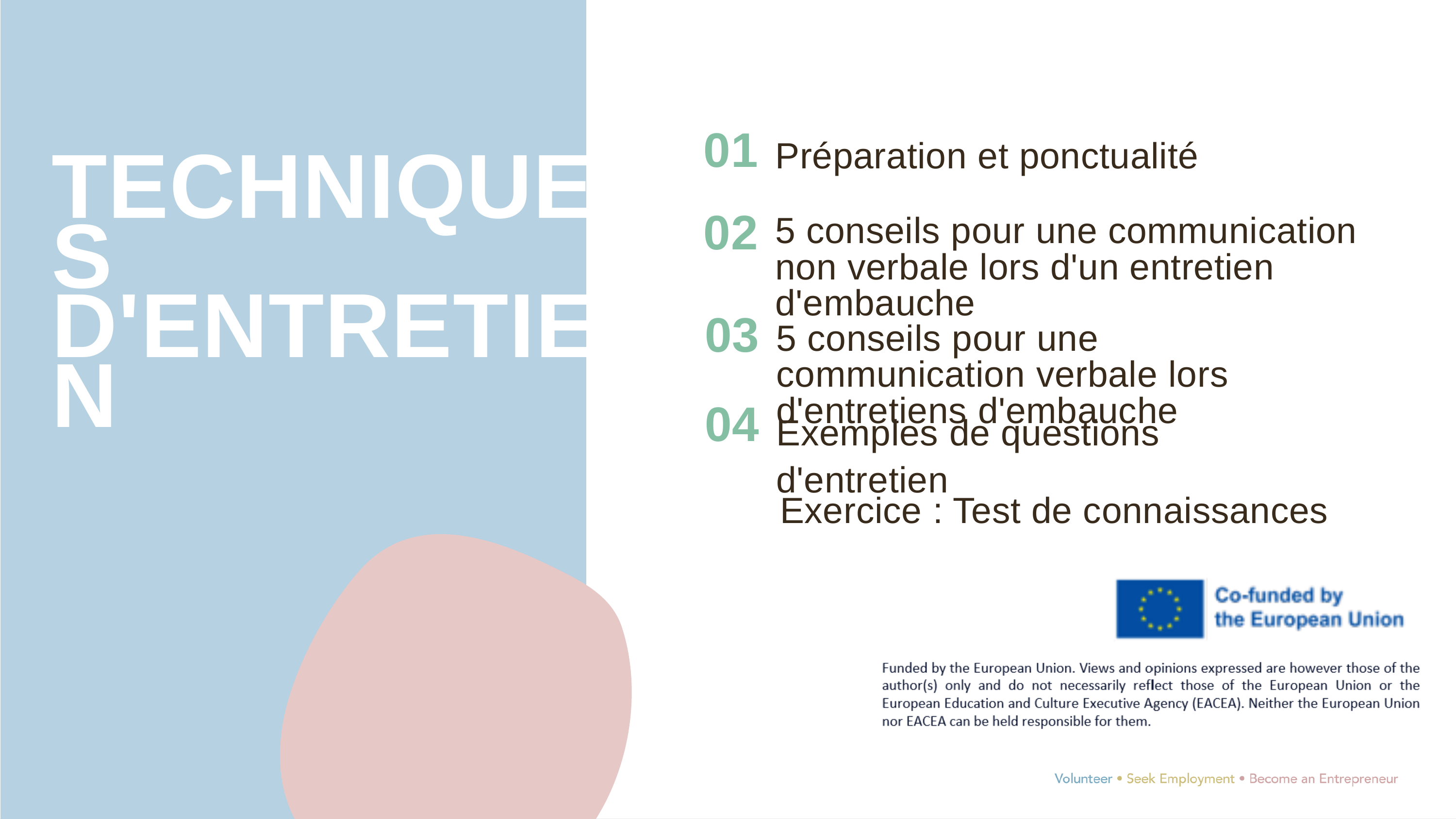

01
Préparation et ponctualité
TECHNIQUES D'ENTRETIEN
02
5 conseils pour une communication non verbale lors d'un entretien d'embauche
03
5 conseils pour une communication verbale lors d'entretiens d'embauche
04
Exemples de questions d'entretien
Exercice : Test de connaissances